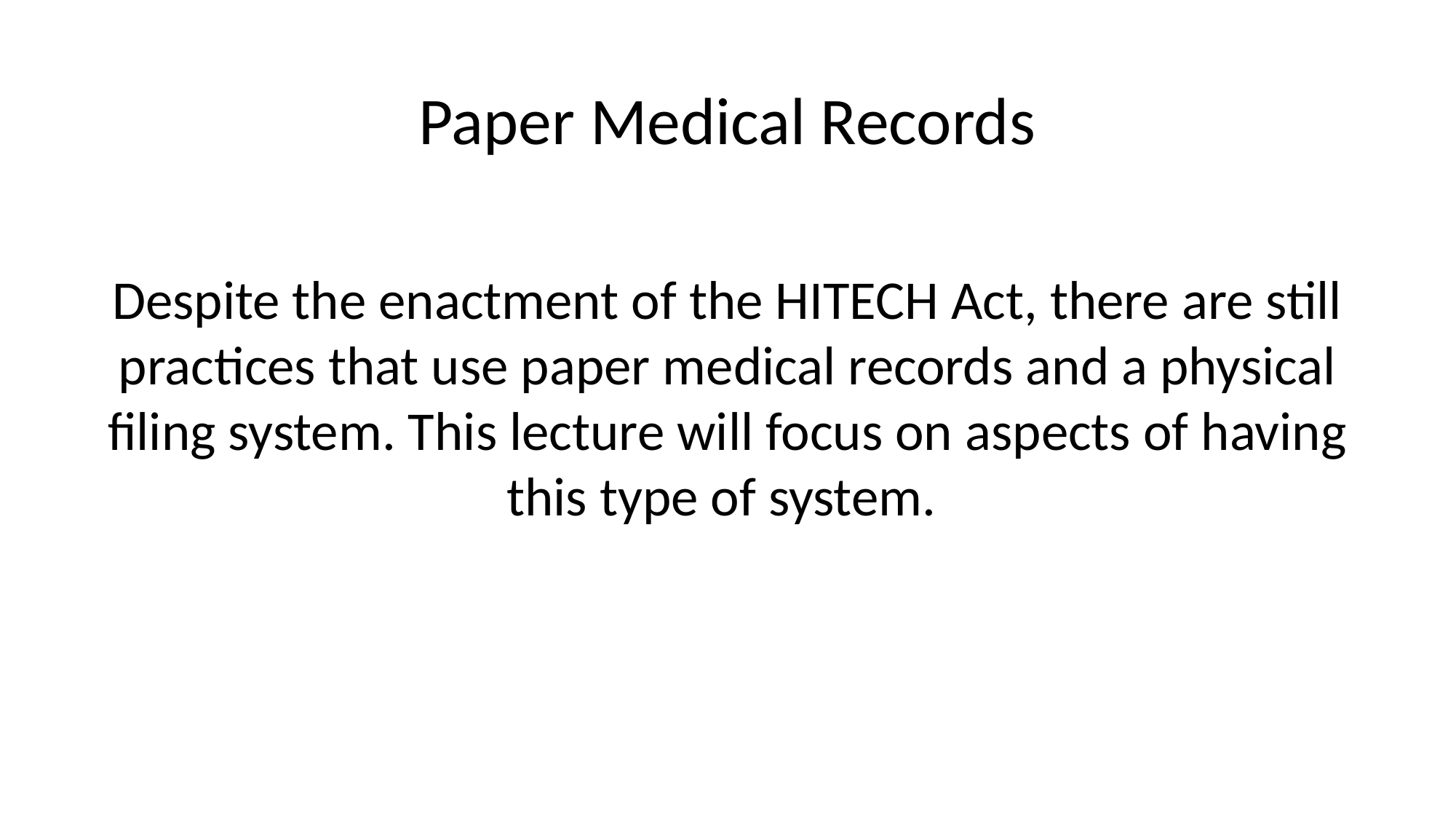

# Paper Medical Records
Despite the enactment of the HITECH Act, there are still practices that use paper medical records and a physical filing system. This lecture will focus on aspects of having this type of system.